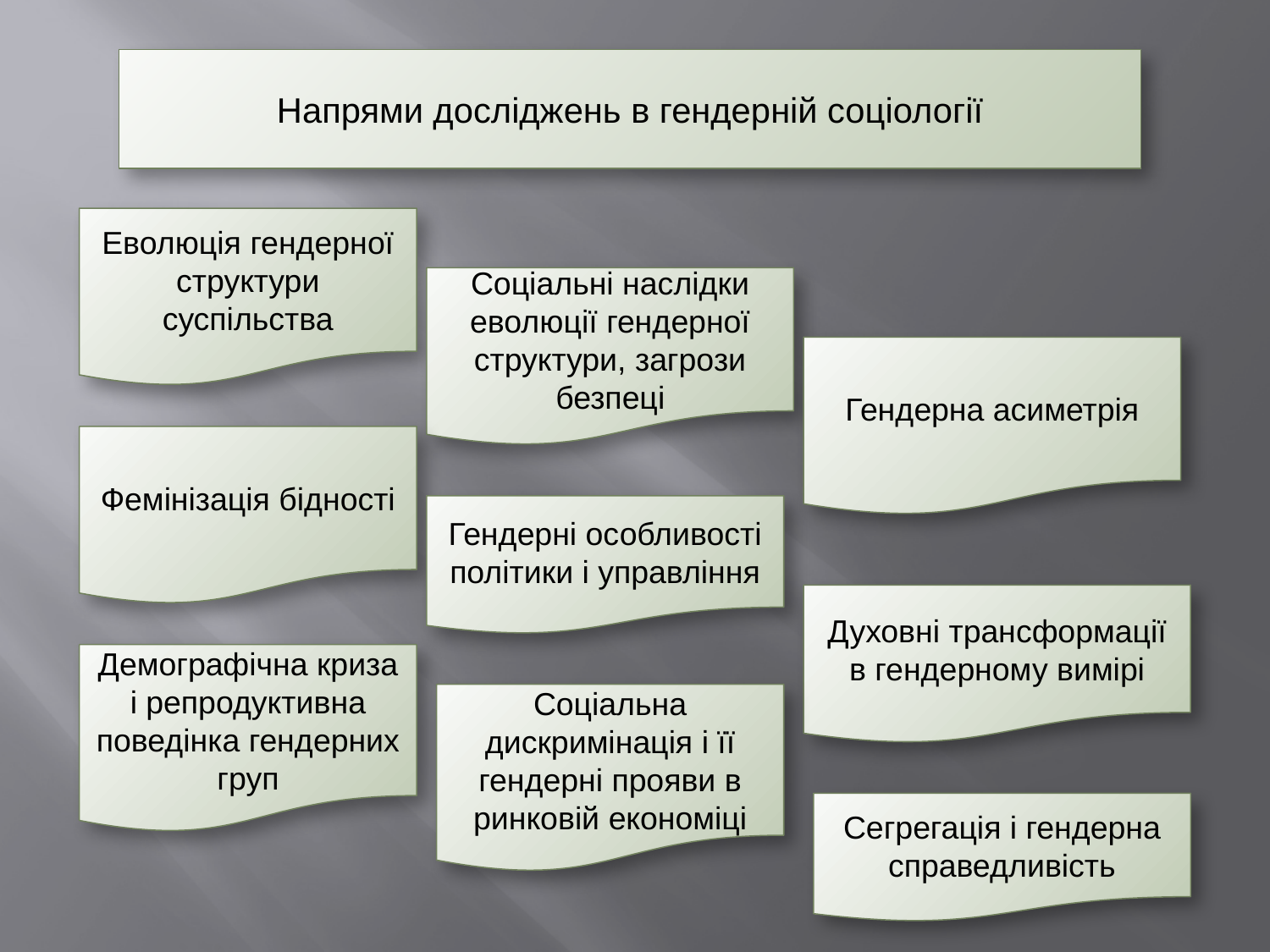

#
Напрями досліджень в гендерній соціології

Еволюція гендерної структури суспільства
Соціальні наслідки еволюції гендерної структури, загрози безпеці
Гендерна асиметрія
Фемінізація бідності
Гендерні особливості політики і управління
Духовні трансформації в гендерному вимірі
Демографічна криза і репродуктивна поведінка гендерних груп
Соціальна дискримінація і її гендерні прояви в ринковій економіці
Сегрегація і гендерна справедливість